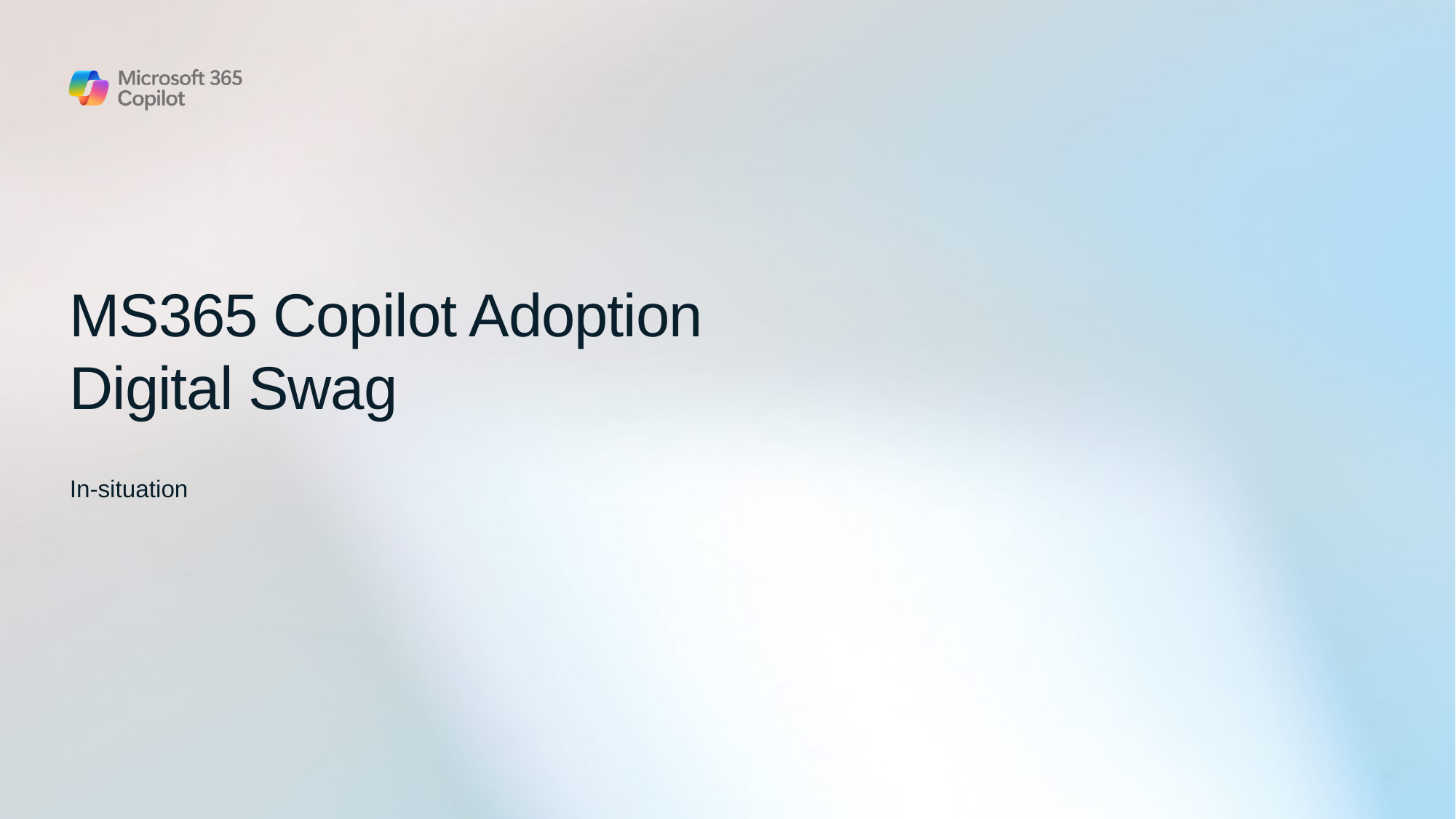

# MS365 Copilot Adoption Digital Swag
In-situation